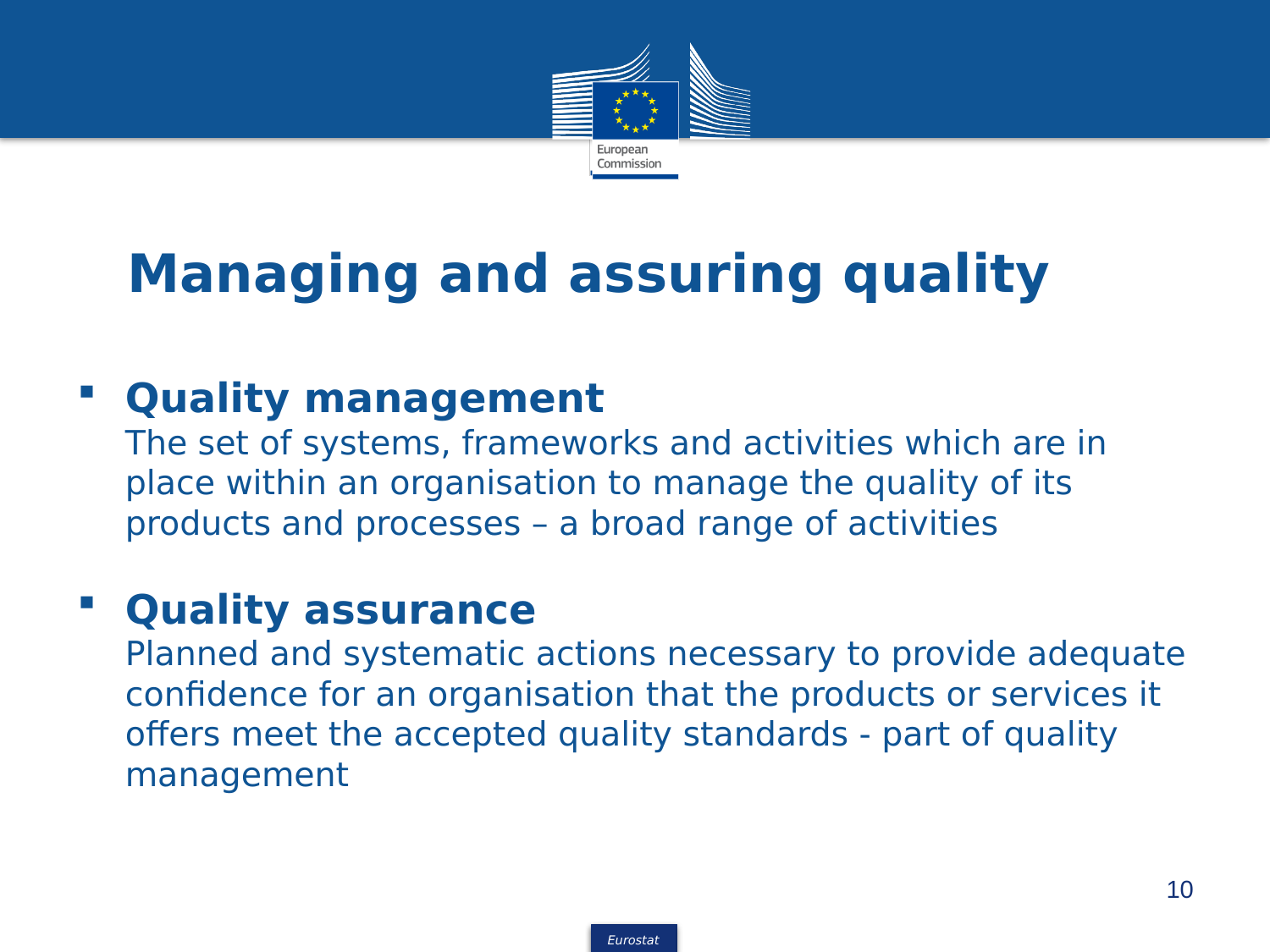

# Managing and assuring quality
Quality management
The set of systems, frameworks and activities which are in place within an organisation to manage the quality of its products and processes – a broad range of activities
Quality assurance
Planned and systematic actions necessary to provide adequate confidence for an organisation that the products or services it offers meet the accepted quality standards - part of quality management

10